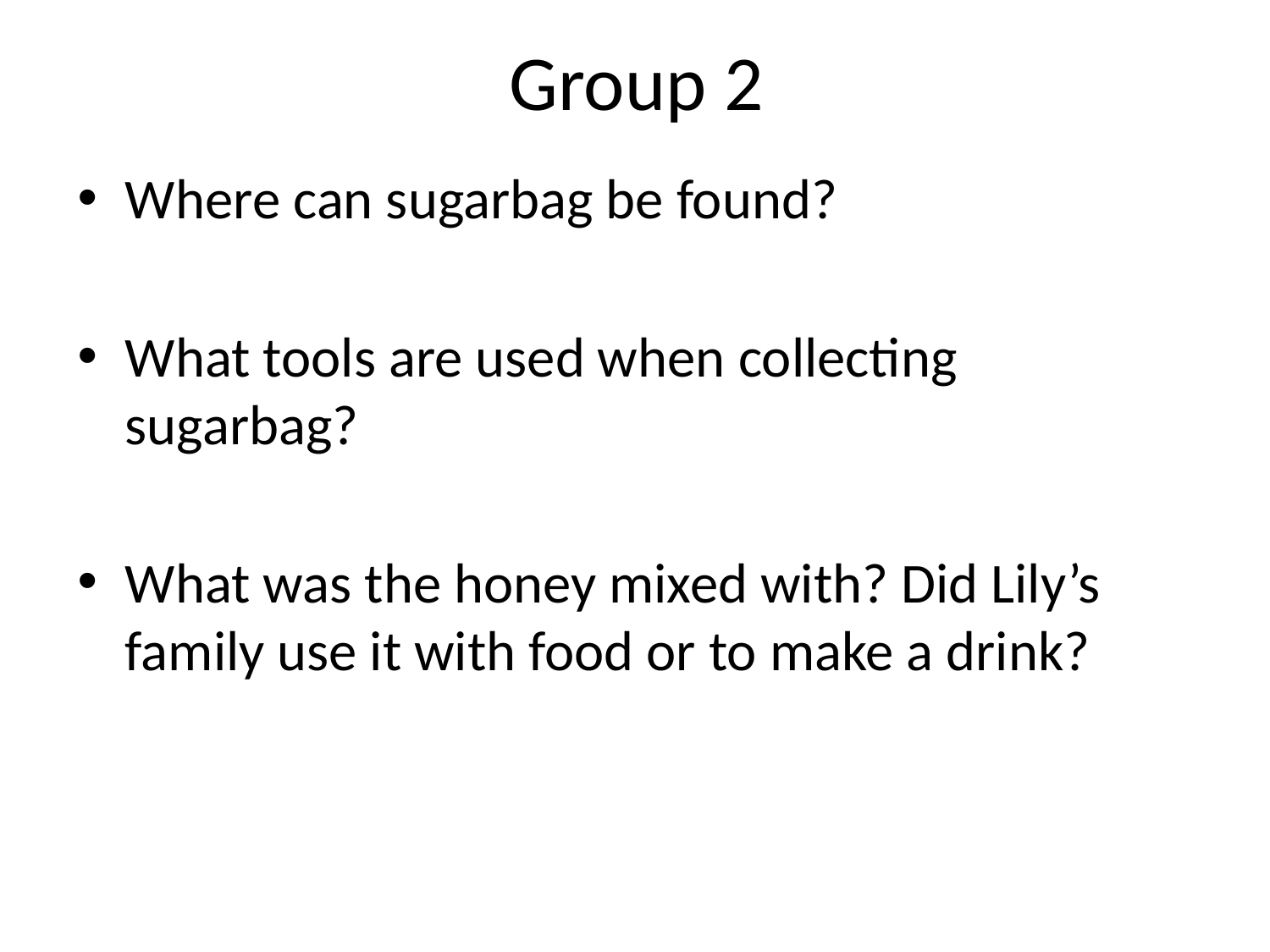

# Group 2
Where can sugarbag be found?

What tools are used when collecting sugarbag?

What was the honey mixed with? Did Lily’s family use it with food or to make a drink?